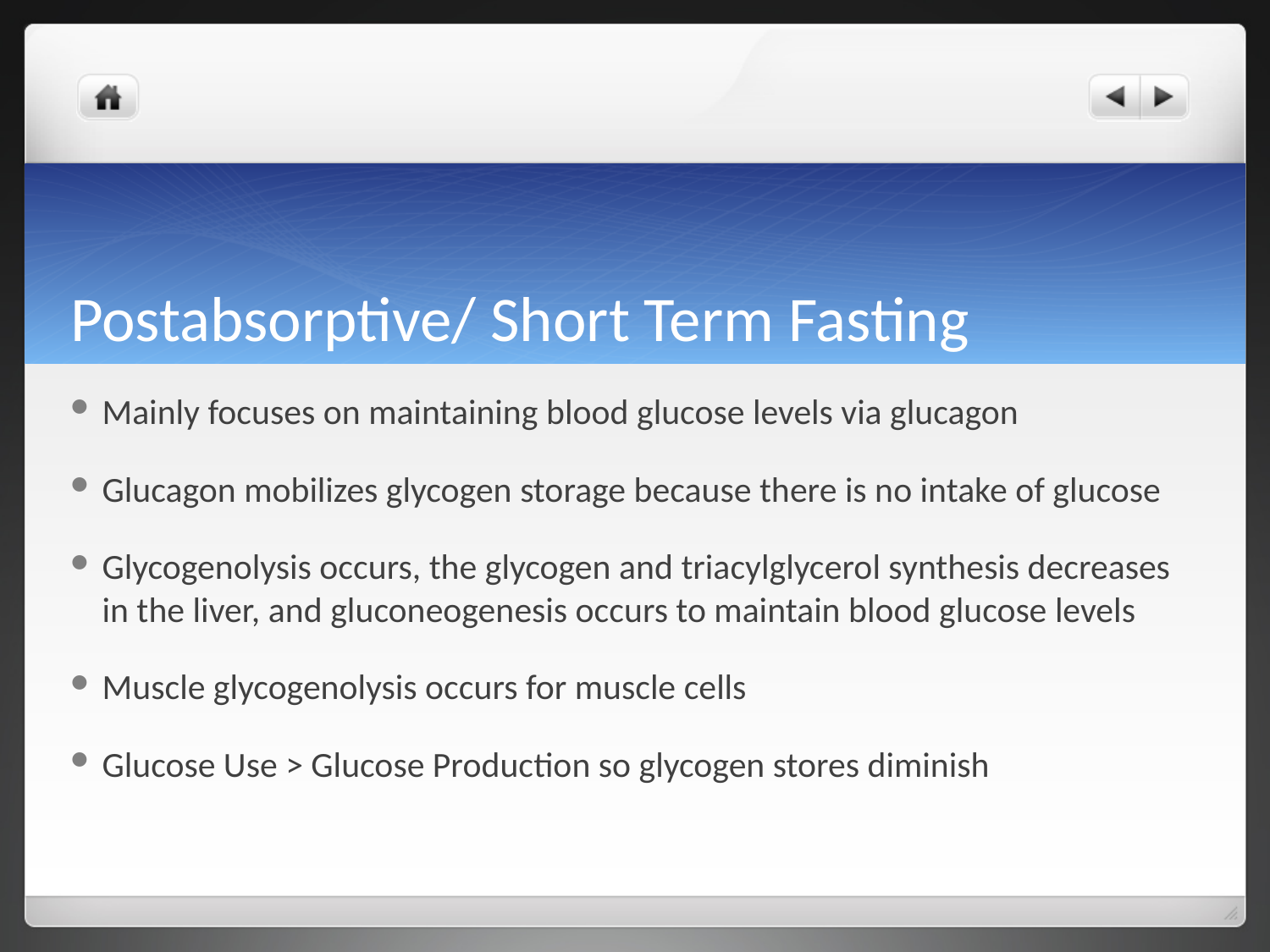

# Postabsorptive/ Short Term Fasting
Mainly focuses on maintaining blood glucose levels via glucagon
Glucagon mobilizes glycogen storage because there is no intake of glucose
Glycogenolysis occurs, the glycogen and triacylglycerol synthesis decreases in the liver, and gluconeogenesis occurs to maintain blood glucose levels
Muscle glycogenolysis occurs for muscle cells
Glucose Use > Glucose Production so glycogen stores diminish